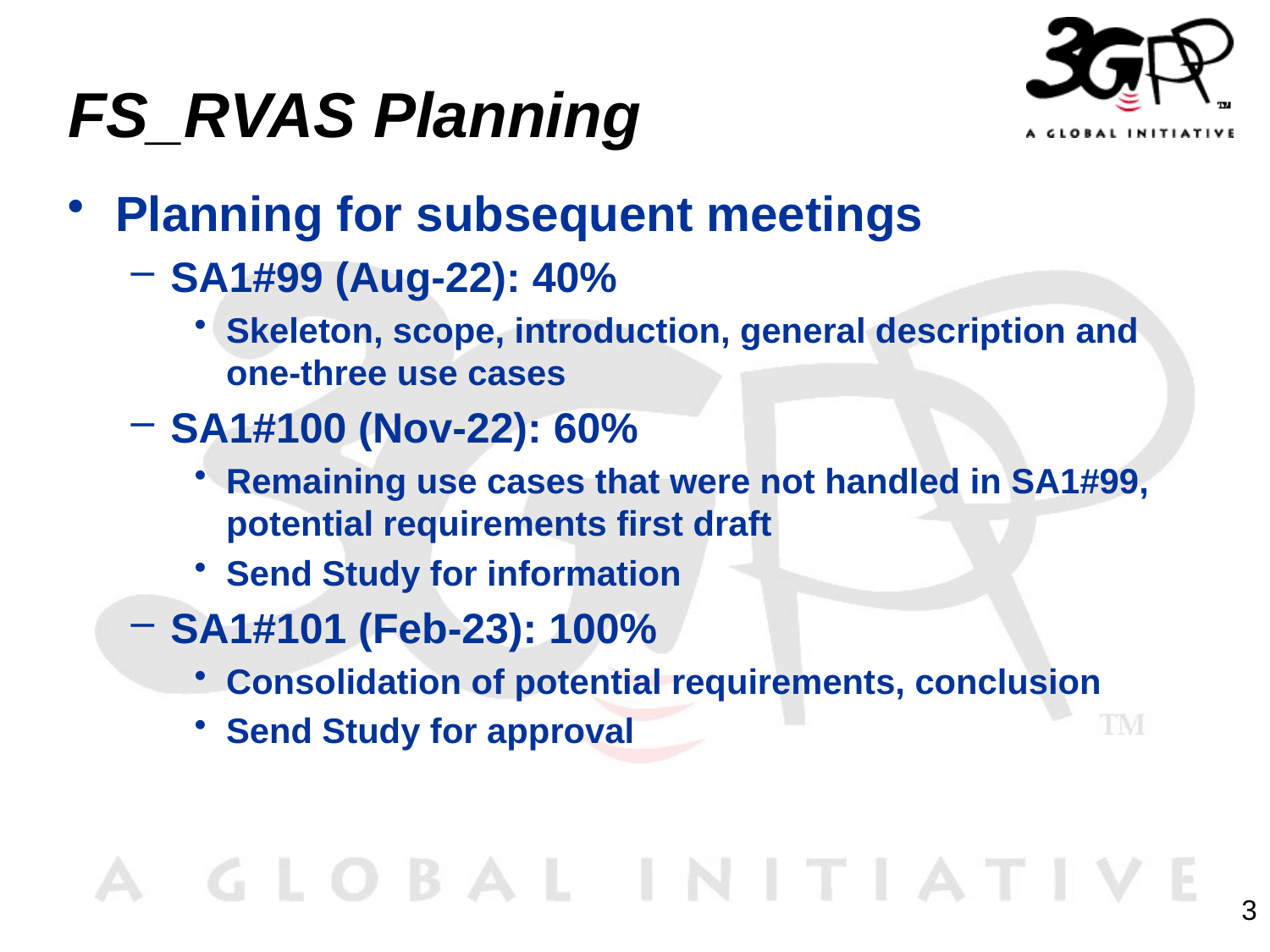

# FS_RVAS Planning
Planning for subsequent meetings
SA1#99 (Aug-22): 40%
Skeleton, scope, introduction, general description and one-three use cases
SA1#100 (Nov-22): 60%
Remaining use cases that were not handled in SA1#99, potential requirements first draft
Send Study for information
SA1#101 (Feb-23): 100%
Consolidation of potential requirements, conclusion
Send Study for approval
3